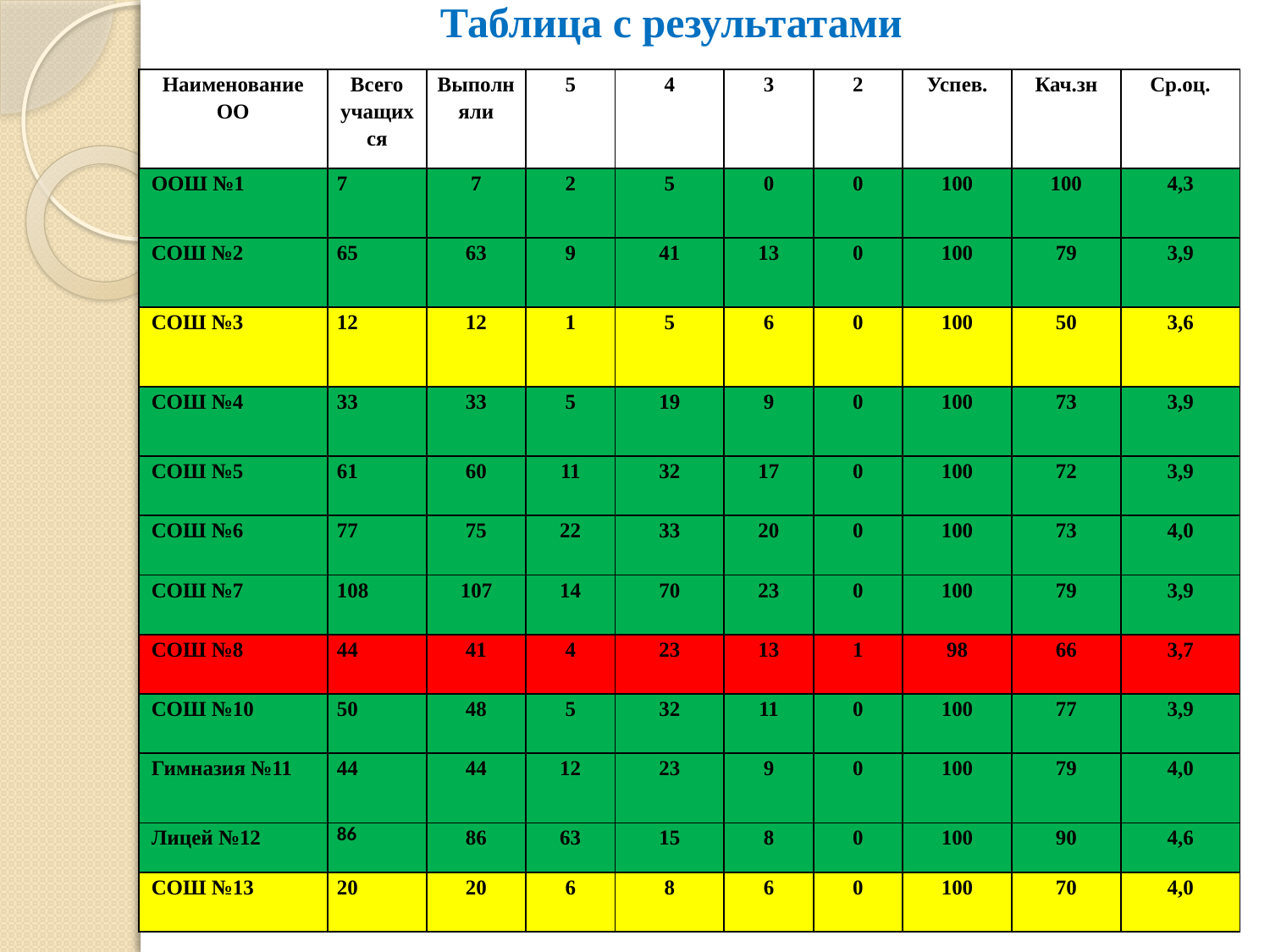

# Таблица с результатами
| Наименование ОО | Всего учащихся | Выполняли | 5 | 4 | 3 | 2 | Успев. | Кач.зн | Ср.оц. |
| --- | --- | --- | --- | --- | --- | --- | --- | --- | --- |
| ООШ №1 | 7 | 7 | 2 | 5 | 0 | 0 | 100 | 100 | 4,3 |
| СОШ №2 | 65 | 63 | 9 | 41 | 13 | 0 | 100 | 79 | 3,9 |
| СОШ №3 | 12 | 12 | 1 | 5 | 6 | 0 | 100 | 50 | 3,6 |
| СОШ №4 | 33 | 33 | 5 | 19 | 9 | 0 | 100 | 73 | 3,9 |
| СОШ №5 | 61 | 60 | 11 | 32 | 17 | 0 | 100 | 72 | 3,9 |
| СОШ №6 | 77 | 75 | 22 | 33 | 20 | 0 | 100 | 73 | 4,0 |
| СОШ №7 | 108 | 107 | 14 | 70 | 23 | 0 | 100 | 79 | 3,9 |
| СОШ №8 | 44 | 41 | 4 | 23 | 13 | 1 | 98 | 66 | 3,7 |
| СОШ №10 | 50 | 48 | 5 | 32 | 11 | 0 | 100 | 77 | 3,9 |
| Гимназия №11 | 44 | 44 | 12 | 23 | 9 | 0 | 100 | 79 | 4,0 |
| Лицей №12 | 86 | 86 | 63 | 15 | 8 | 0 | 100 | 90 | 4,6 |
| СОШ №13 | 20 | 20 | 6 | 8 | 6 | 0 | 100 | 70 | 4,0 |